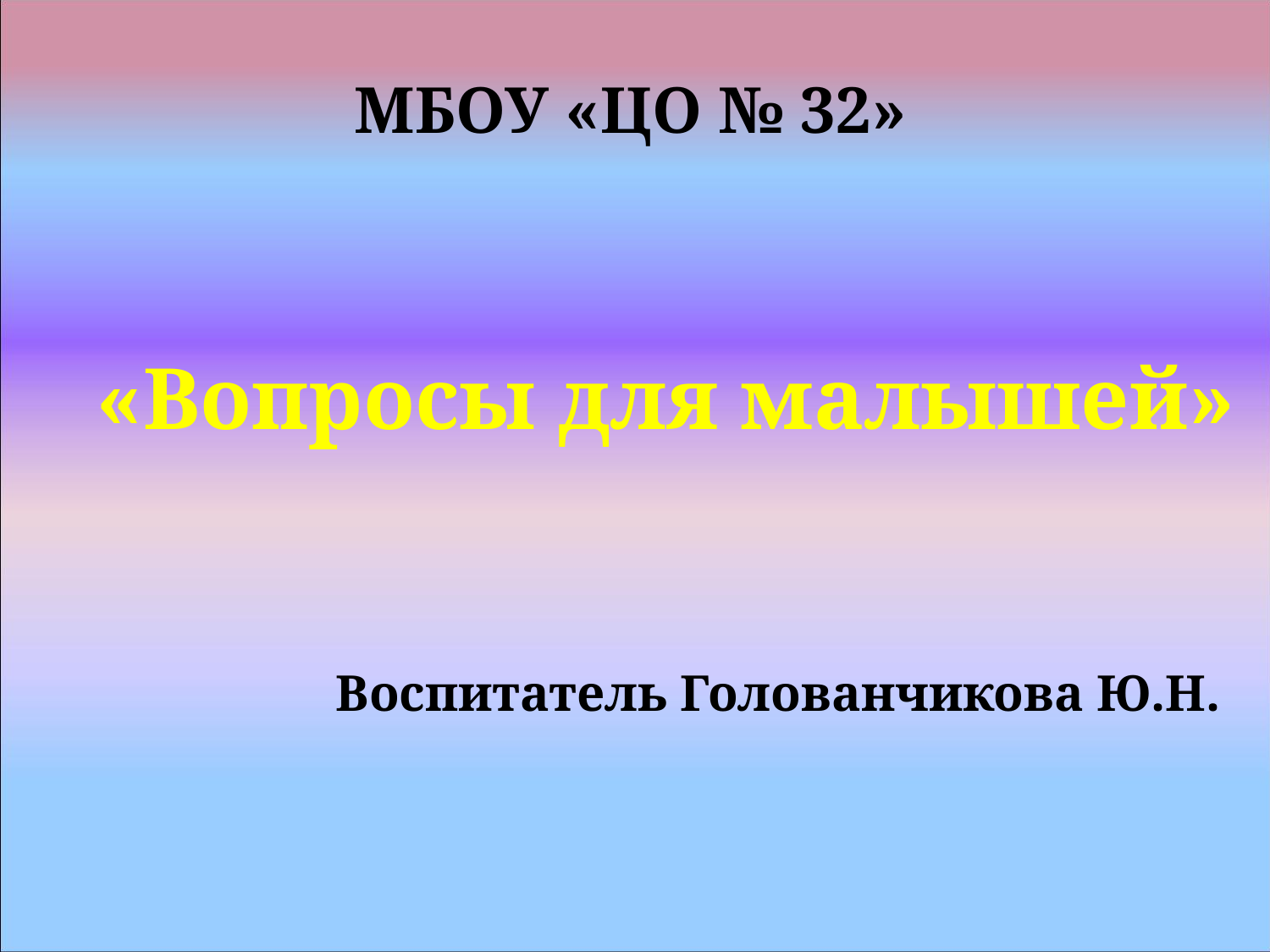

МБОУ «ЦО № 32»
«Вопросы для малышей»
Воспитатель Голованчикова Ю.Н.